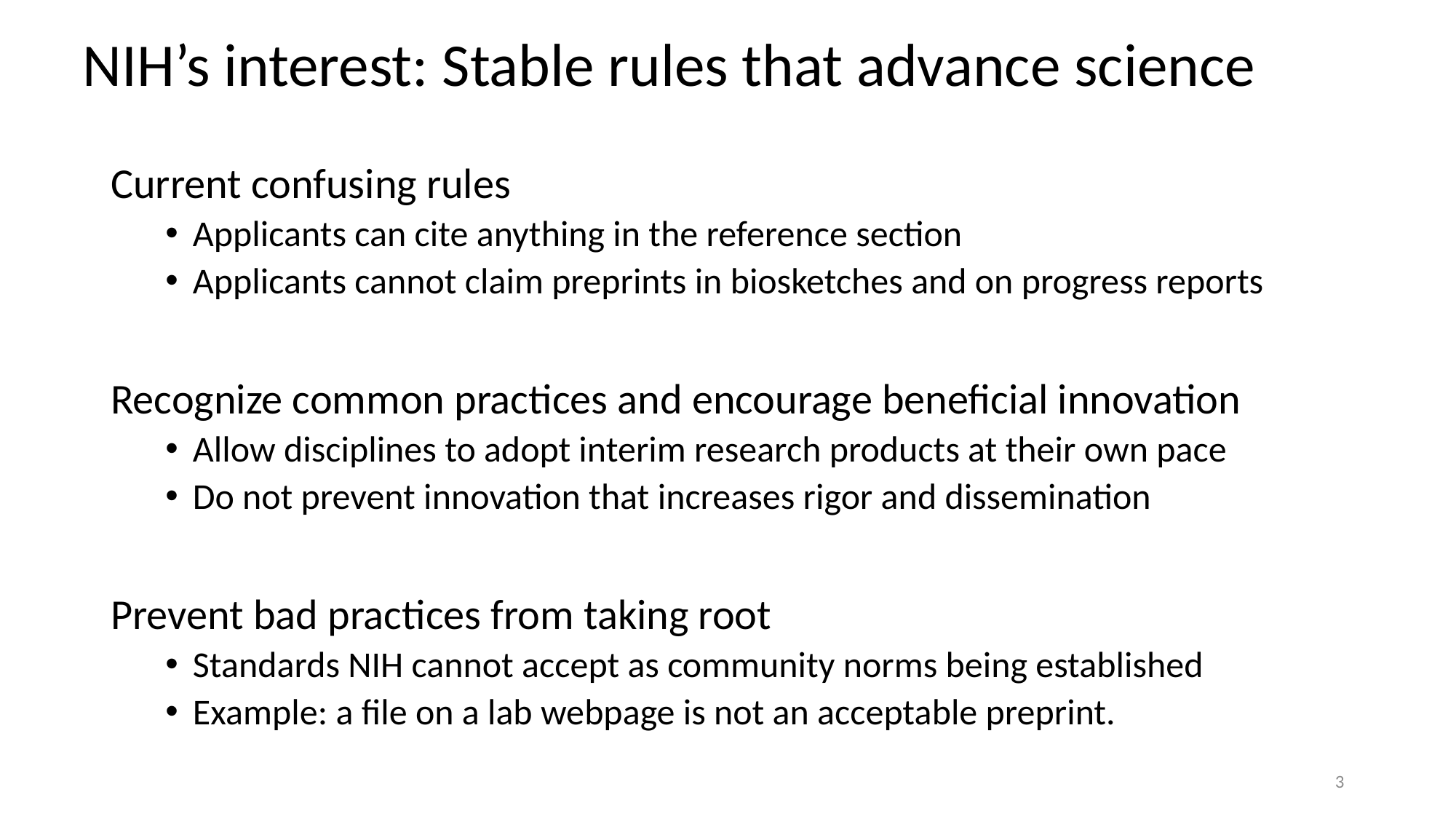

# NIH’s interest: Stable rules that advance science
Current confusing rules
Applicants can cite anything in the reference section
Applicants cannot claim preprints in biosketches and on progress reports

Recognize common practices and encourage beneficial innovation
Allow disciplines to adopt interim research products at their own pace
Do not prevent innovation that increases rigor and dissemination

Prevent bad practices from taking root
Standards NIH cannot accept as community norms being established
Example: a file on a lab webpage is not an acceptable preprint.
3